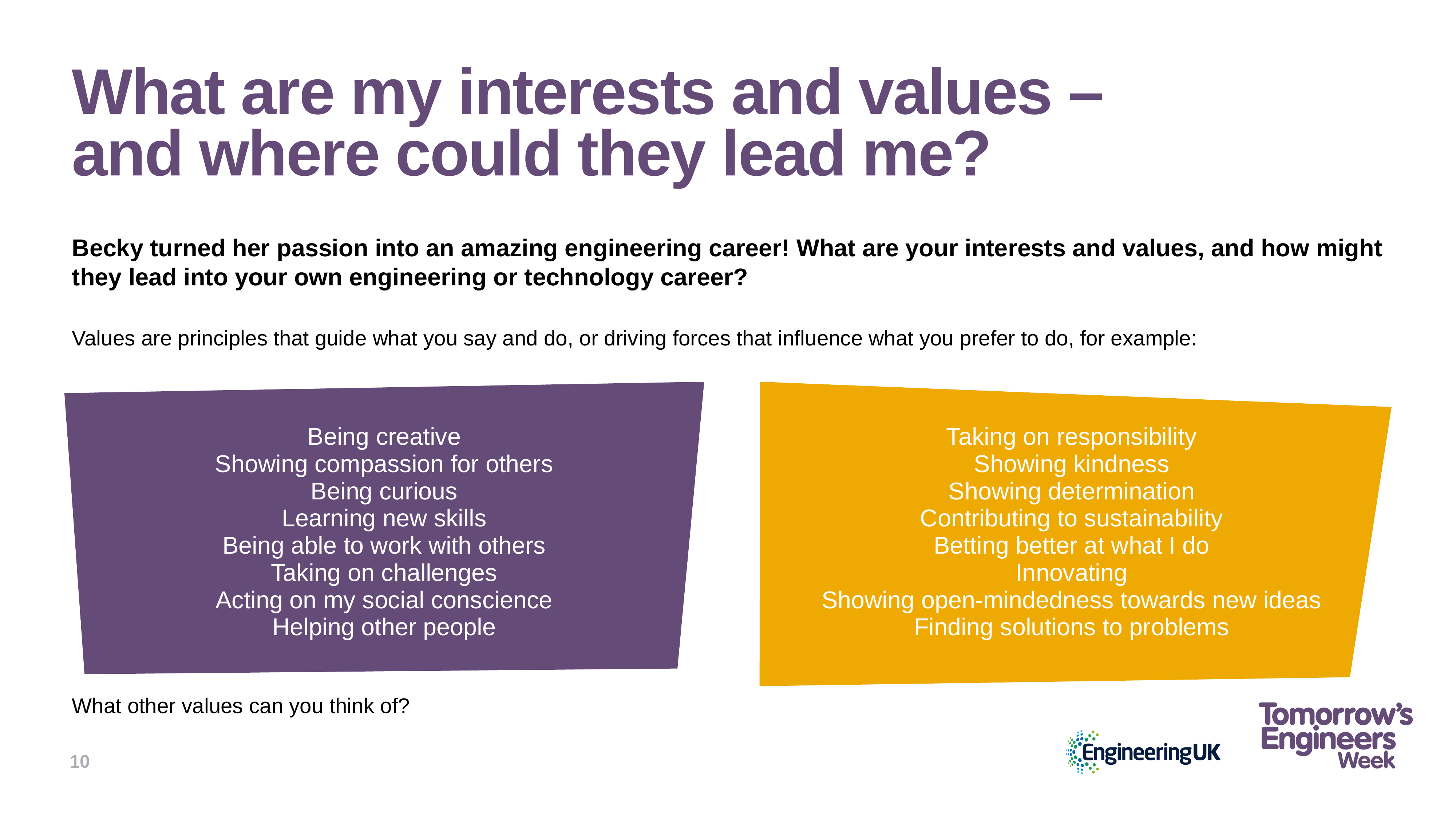

# What are my interests and values – and where could they lead me?
Becky turned her passion into an amazing engineering career! What are your interests and values, and how might they lead into your own engineering or technology career?
Values are principles that guide what you say and do, or driving forces that influence what you prefer to do, for example:

| Being creative Showing compassion for others Being curious Learning new skills Being able to work with others Taking on challenges Acting on my social conscience Helping other people |
| --- |
| Taking on responsibility Showing kindness Showing determination Contributing to sustainability Betting better at what I do Innovating Showing open-mindedness towards new ideas Finding solutions to problems |
| --- |
What other values can you think of?
10